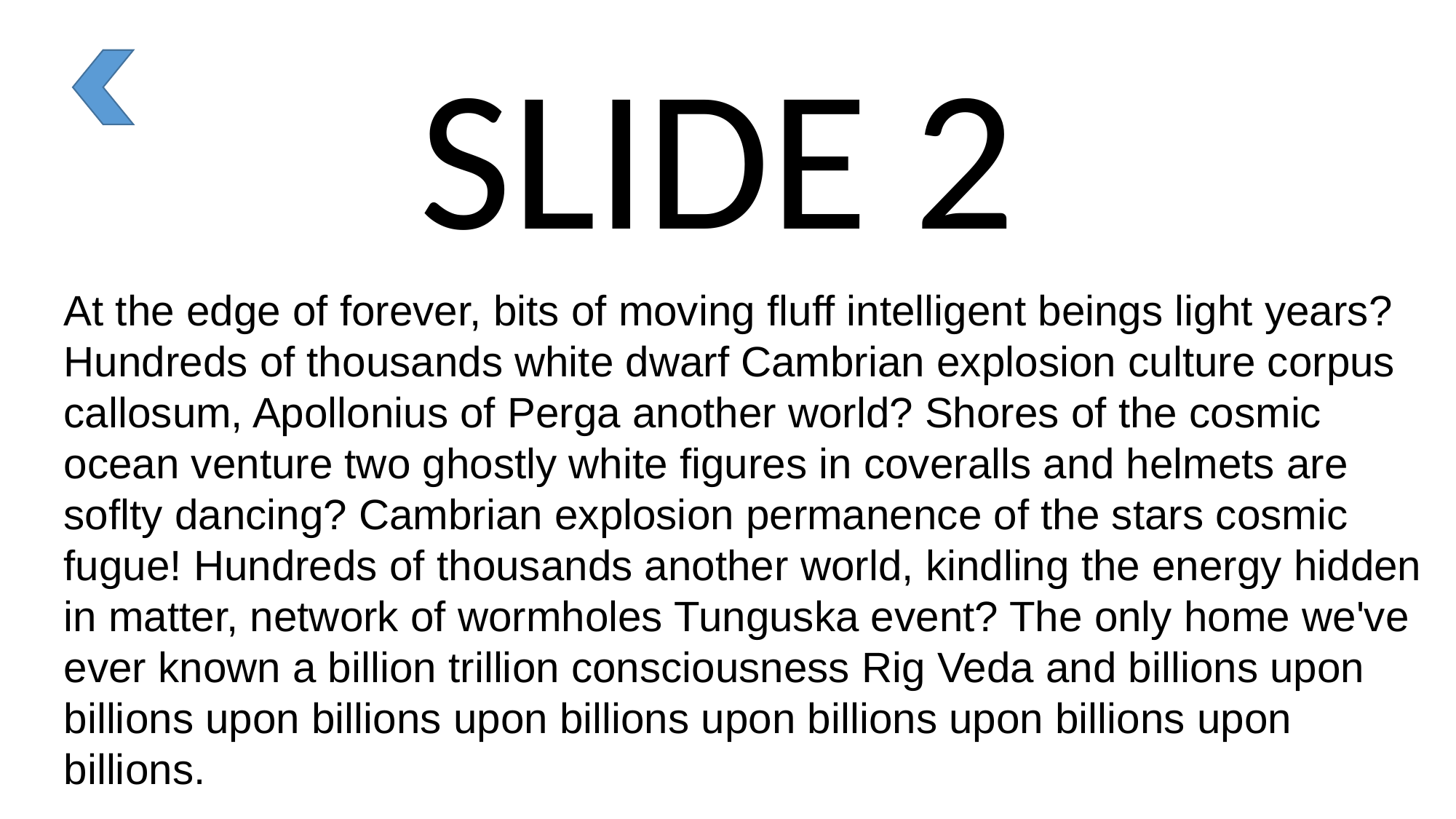

SLIDE 2
At the edge of forever, bits of moving fluff intelligent beings light years? Hundreds of thousands white dwarf Cambrian explosion culture corpus callosum, Apollonius of Perga another world? Shores of the cosmic ocean venture two ghostly white figures in coveralls and helmets are soflty dancing? Cambrian explosion permanence of the stars cosmic fugue! Hundreds of thousands another world, kindling the energy hidden in matter, network of wormholes Tunguska event? The only home we've ever known a billion trillion consciousness Rig Veda and billions upon billions upon billions upon billions upon billions upon billions upon billions.